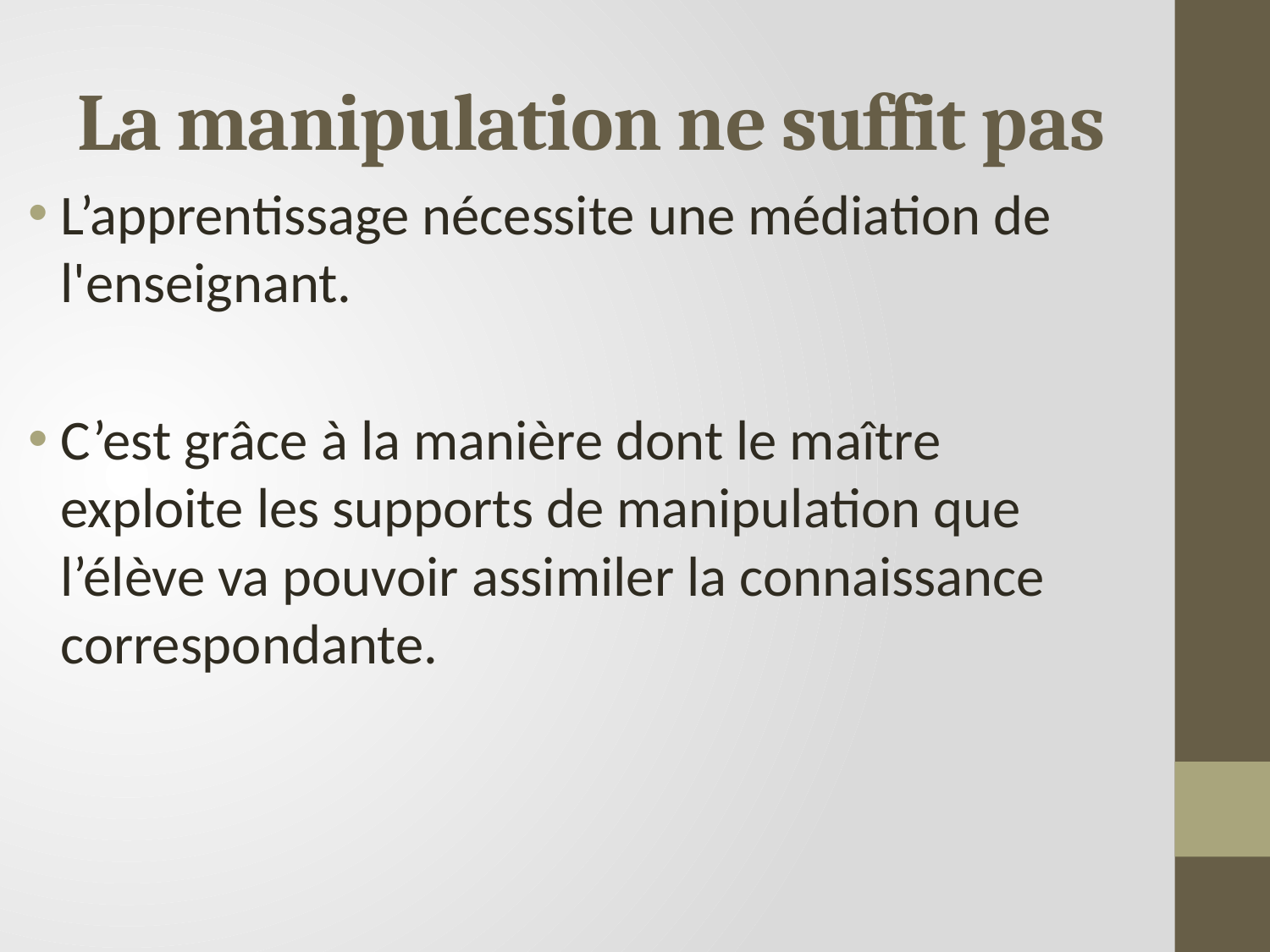

# La manipulation ne suffit pas
L’apprentissage nécessite une médiation de l'enseignant.

C’est grâce à la manière dont le maître exploite les supports de manipulation que l’élève va pouvoir assimiler la connaissance correspondante.